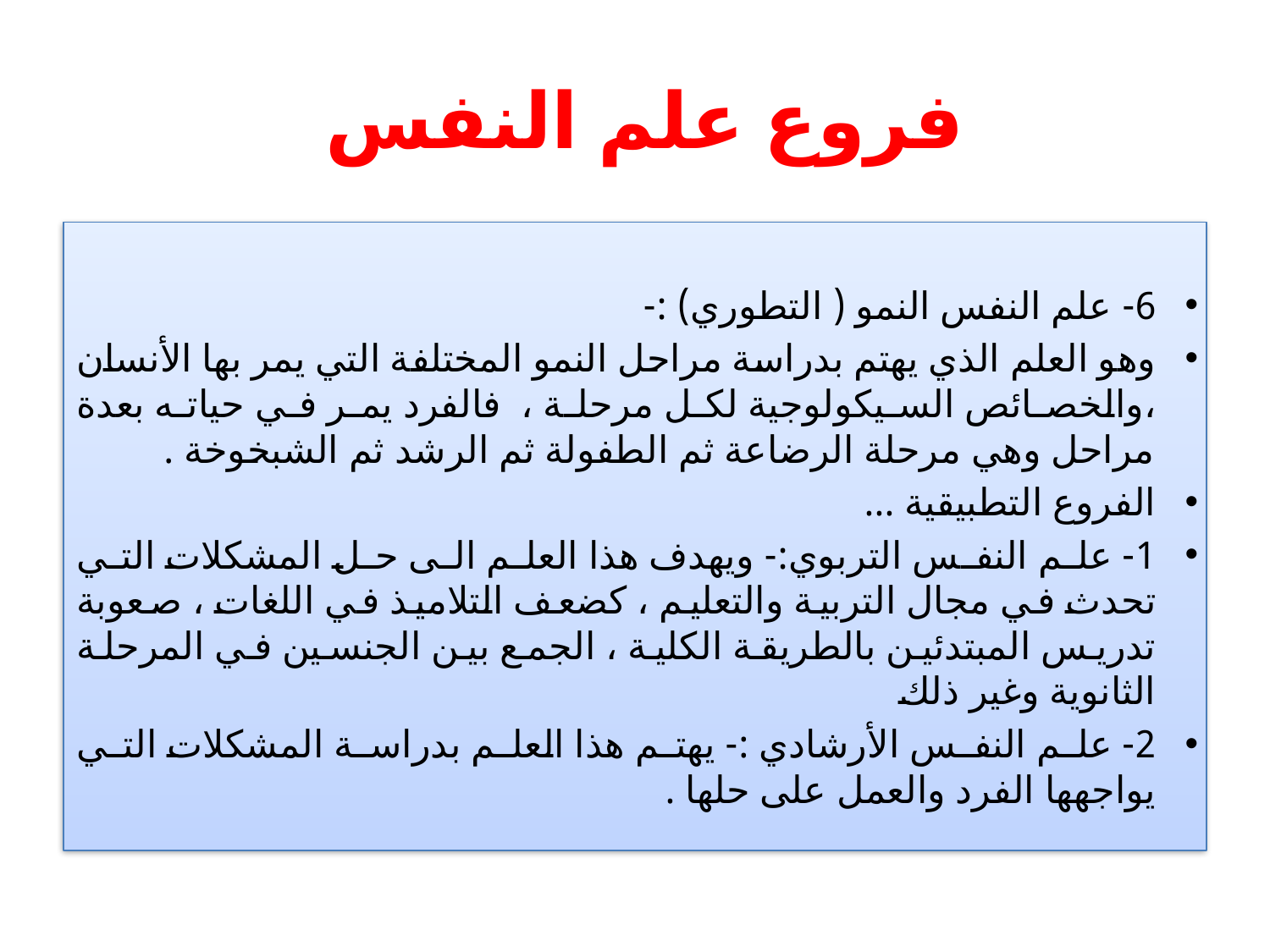

# فروع علم النفس

6- علم النفس النمو ( التطوري) :-
وهو العلم الذي يهتم بدراسة مراحل النمو المختلفة التي يمر بها الأنسان ،والخصائص السيكولوجية لكل مرحلة ،  فالفرد يمر في حياته بعدة مراحل وهي مرحلة الرضاعة ثم الطفولة ثم الرشد ثم الشبخوخة .
الفروع التطبيقية ...
1- علم النفس التربوي:- ويهدف هذا العلم الى حل المشكلات التي تحدث في مجال التربية والتعليم ، كضعف التلاميذ في اللغات ، صعوبة تدريس المبتدئين بالطريقة الكلية ، الجمع بين الجنسين في المرحلة الثانوية وغير ذلك
2- علم النفس الأرشادي :- يهتم هذا العلم بدراسة المشكلات التي يواجهها الفرد والعمل على حلها .